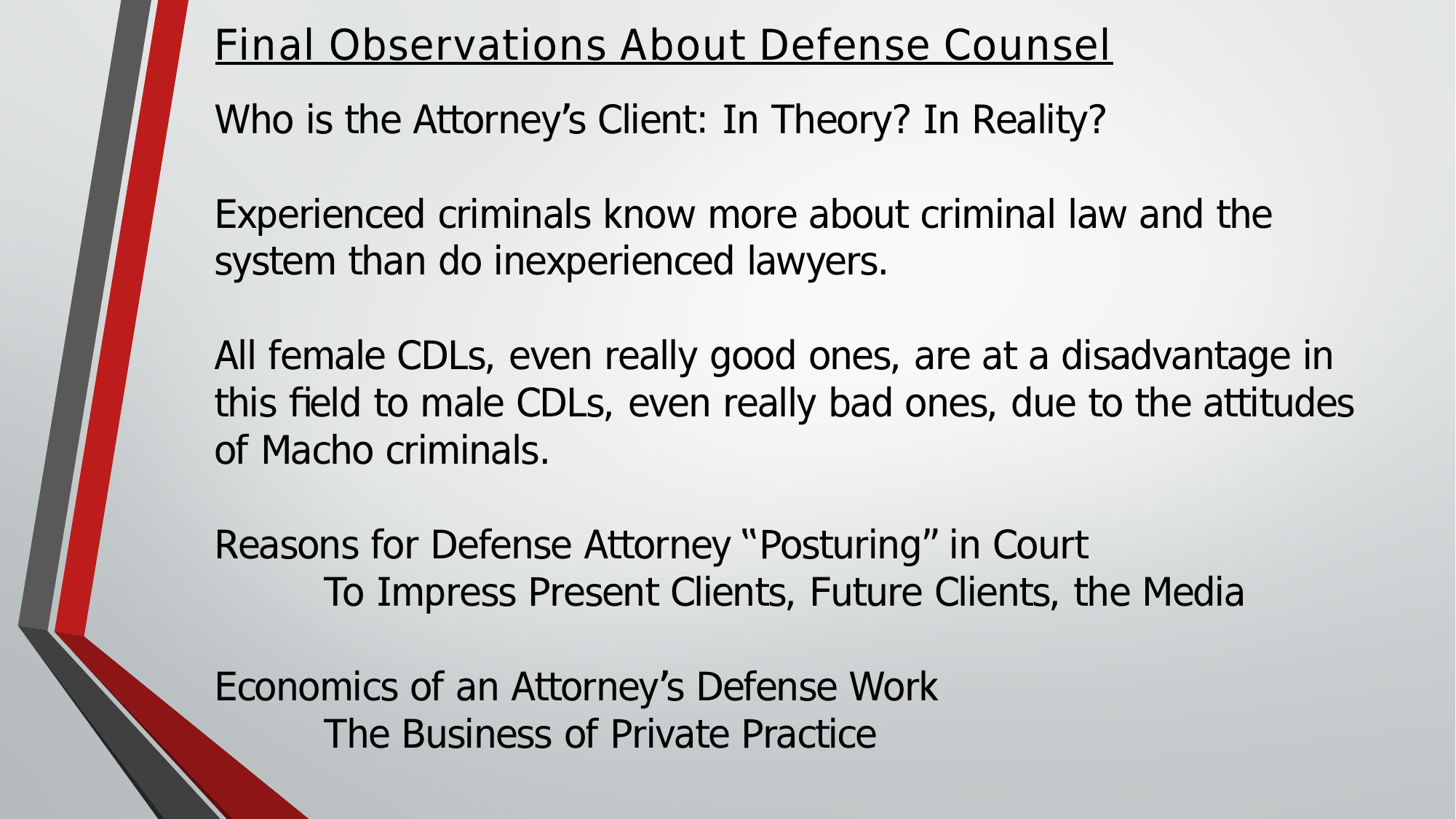

Final Observations About Defense Counsel

Who is the Attorney’s Client: In Theory? In Reality?

Experienced criminals know more about criminal law and the system than do inexperienced lawyers.

All female CDLs, even really good ones, are at a disadvantage in this field to male CDLs, even really bad ones, due to the attitudes of Macho criminals.

Reasons for Defense Attorney “Posturing” in Court
	To Impress Present Clients, Future Clients, the Media

Economics of an Attorney’s Defense Work
	The Business of Private Practice